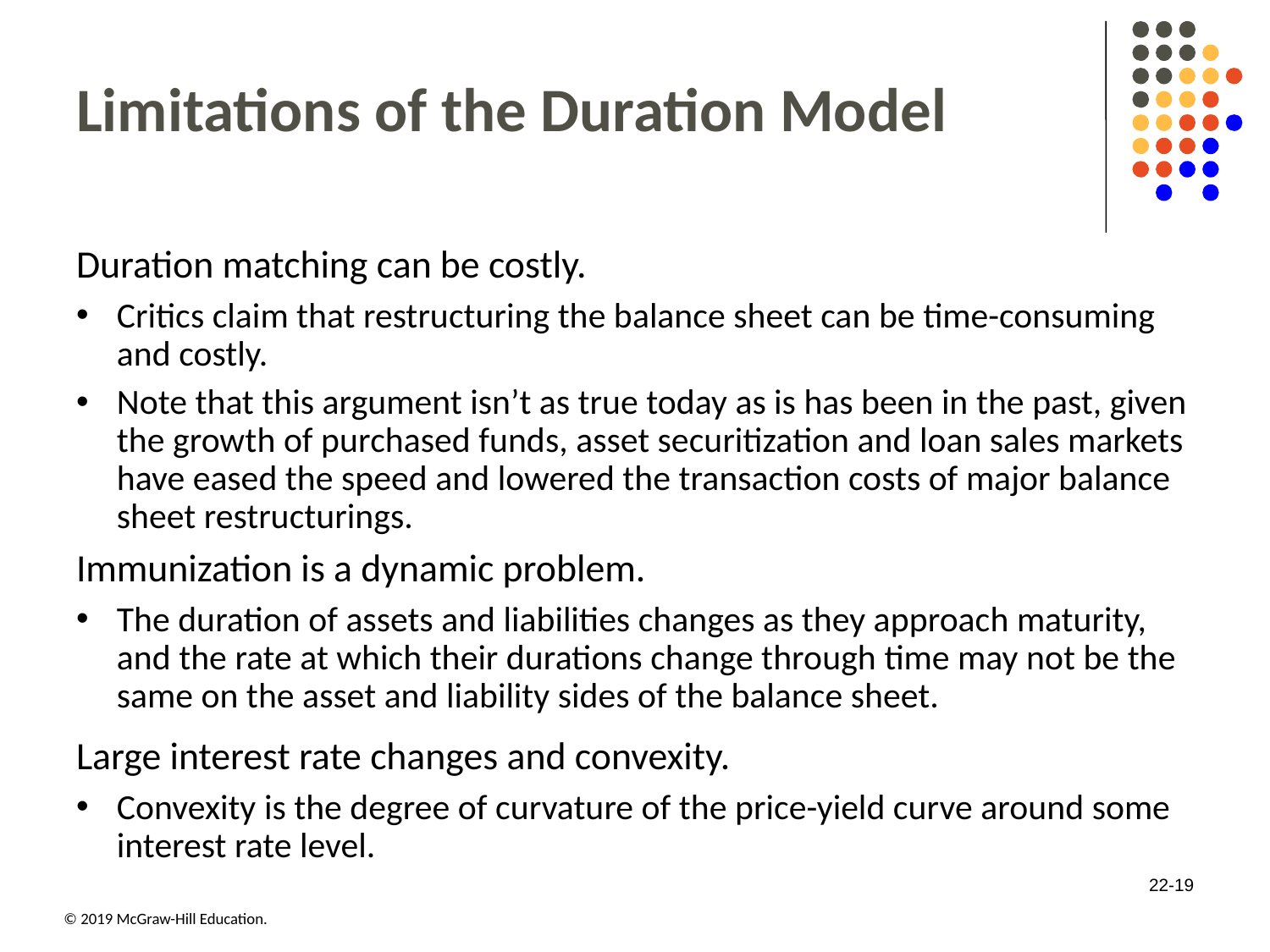

# Limitations of the Duration Model
Duration matching can be costly.
Critics claim that restructuring the balance sheet can be time-consuming and costly.
Note that this argument isn’t as true today as is has been in the past, given the growth of purchased funds, asset securitization and loan sales markets have eased the speed and lowered the transaction costs of major balance sheet restructurings.
Immunization is a dynamic problem.
The duration of assets and liabilities changes as they approach maturity, and the rate at which their durations change through time may not be the same on the asset and liability sides of the balance sheet.
Large interest rate changes and convexity.
Convexity is the degree of curvature of the price-yield curve around some interest rate level.
22-19